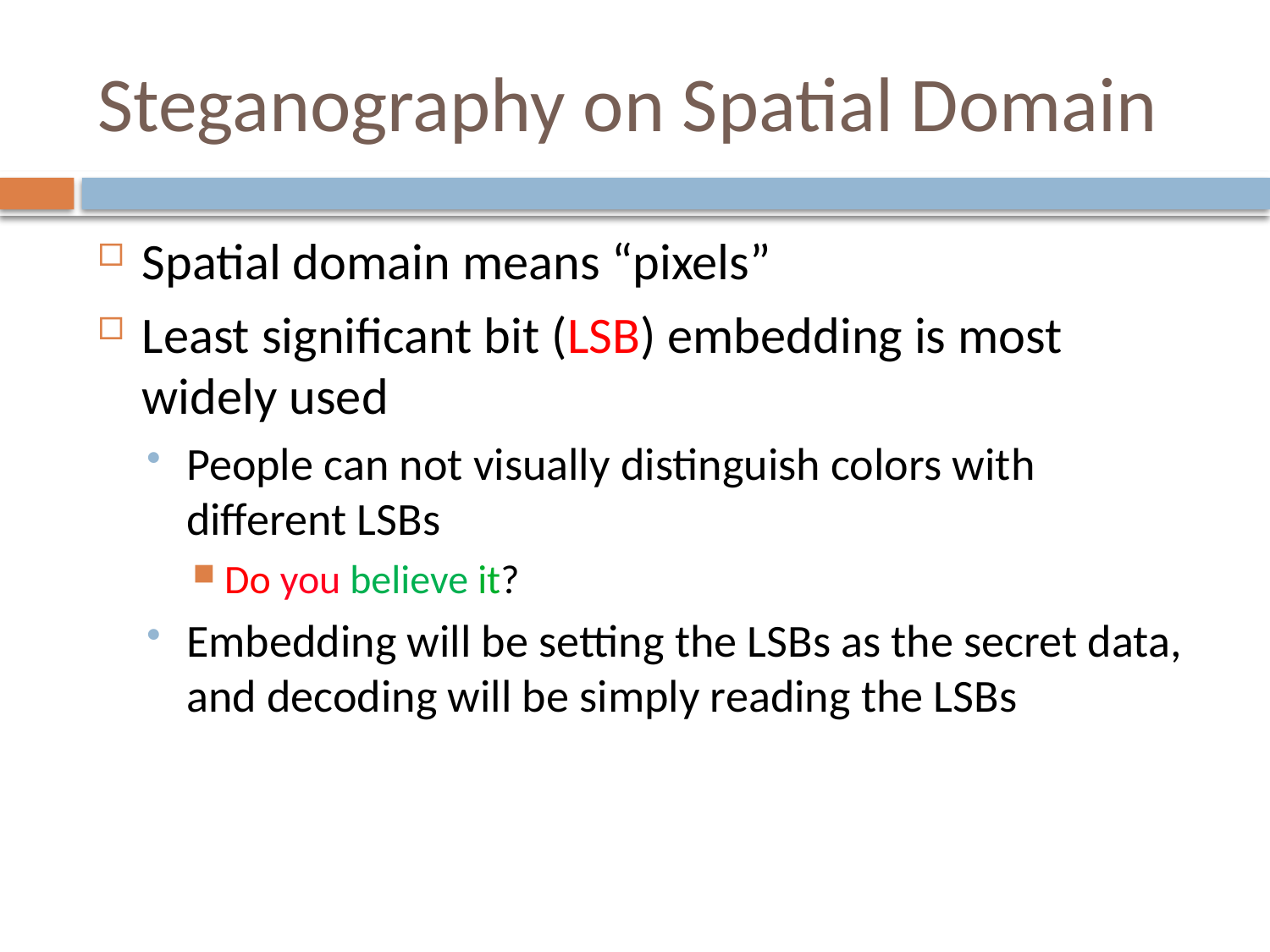

# Steganography on Spatial Domain
Spatial domain means “pixels”
Least significant bit (LSB) embedding is most widely used
People can not visually distinguish colors with different LSBs
Do you believe it?
Embedding will be setting the LSBs as the secret data, and decoding will be simply reading the LSBs